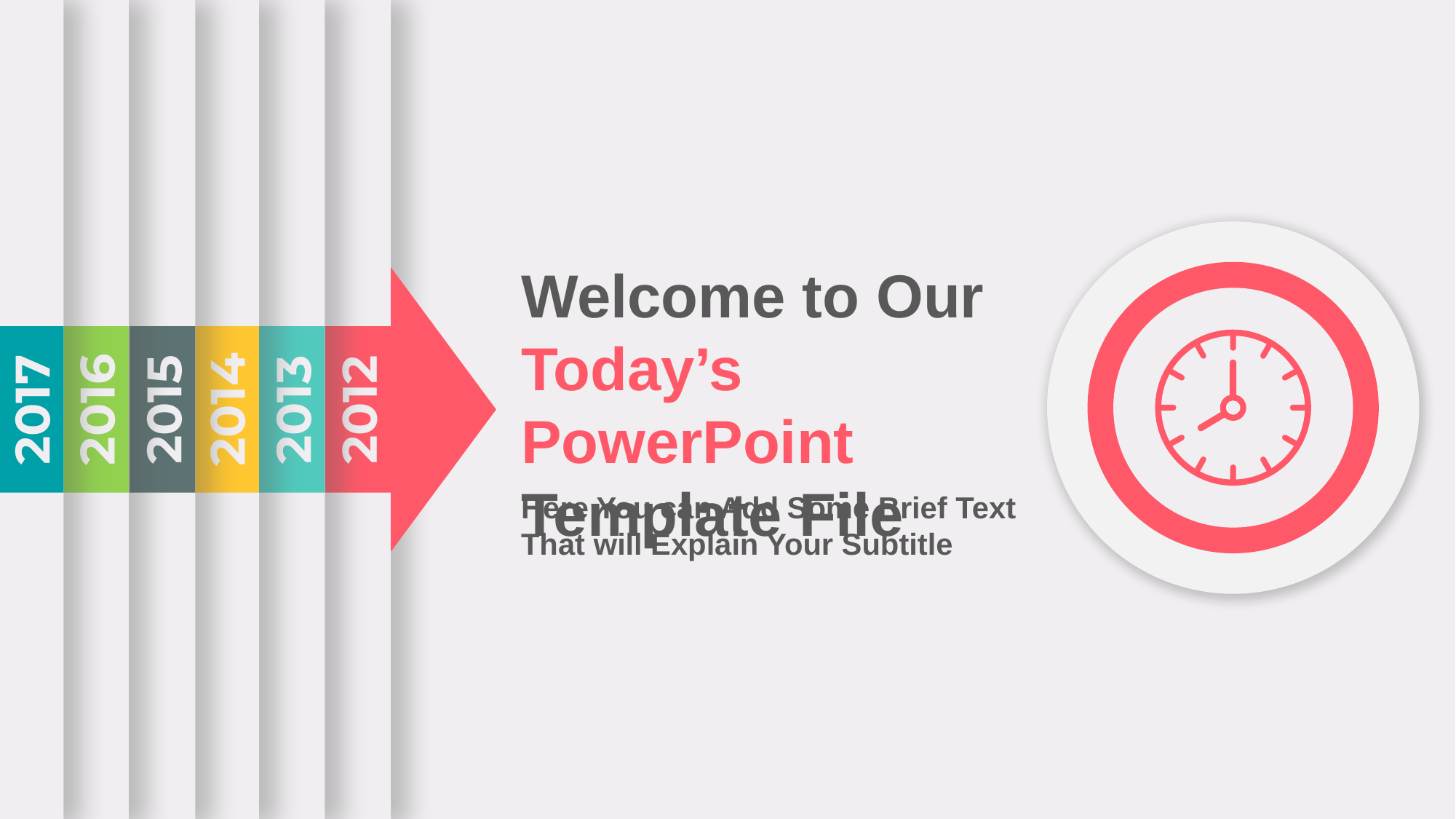

2017

2016

2015

2014

2013

2012

Welcome to Our Today’s PowerPoint Template File
Here You can Add Some Brief Text That will Explain Your Subtitle